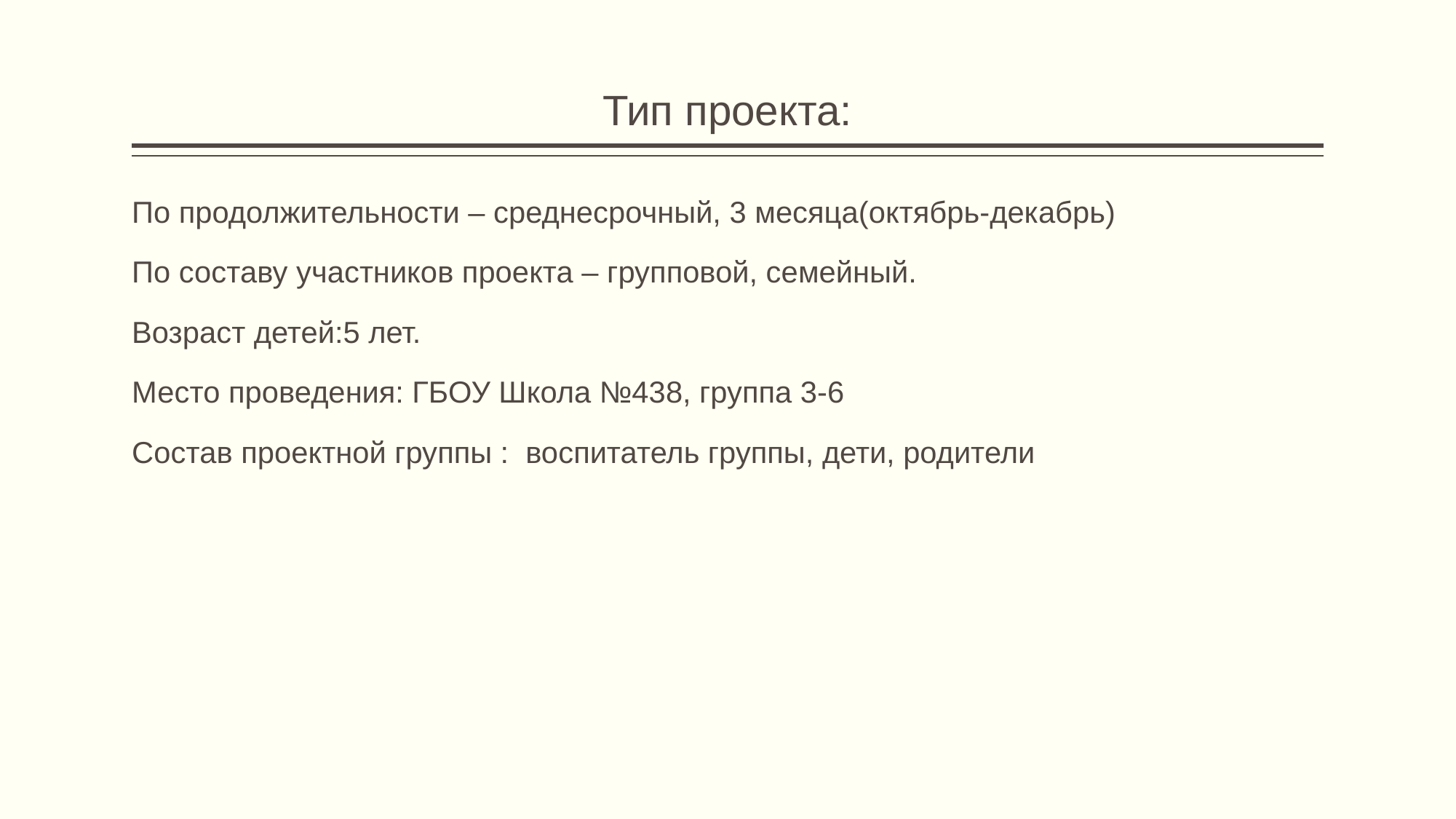

# Тип проекта:
По продолжительности – среднесрочный, 3 месяца(октябрь-декабрь)
По составу участников проекта – групповой, семейный.
Возраст детей:5 лет.
Место проведения: ГБОУ Школа №438, группа 3-6
Состав проектной группы :  воспитатель группы, дети, родители